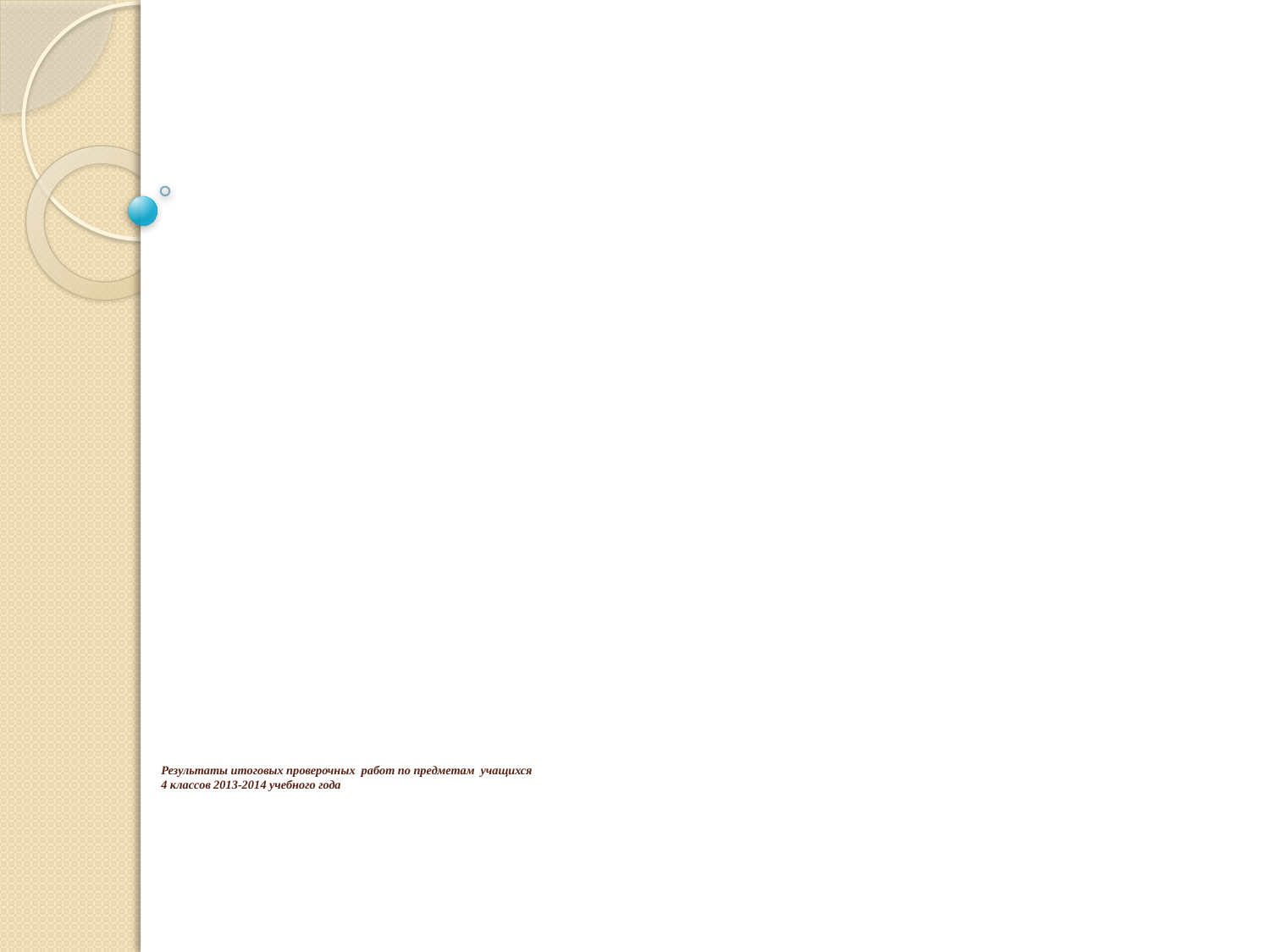

# Результаты итоговых проверочных  работ по предметам  учащихся 4 классов 2013-2014 учебного года